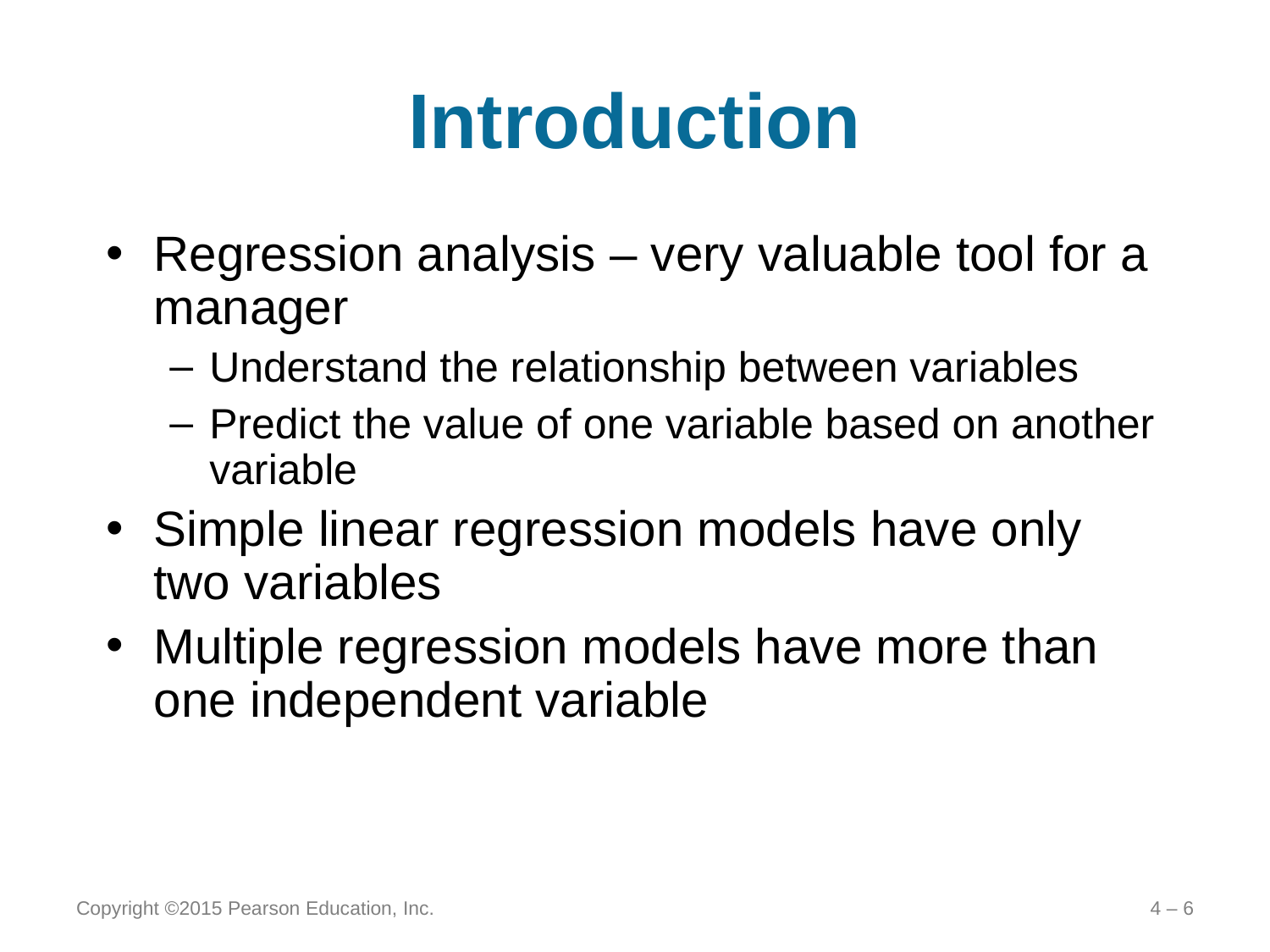

# Introduction
Regression analysis – very valuable tool for a manager
Understand the relationship between variables
Predict the value of one variable based on another variable
Simple linear regression models have only two variables
Multiple regression models have more than one independent variable
Copyright ©2015 Pearson Education, Inc.
4 – 6